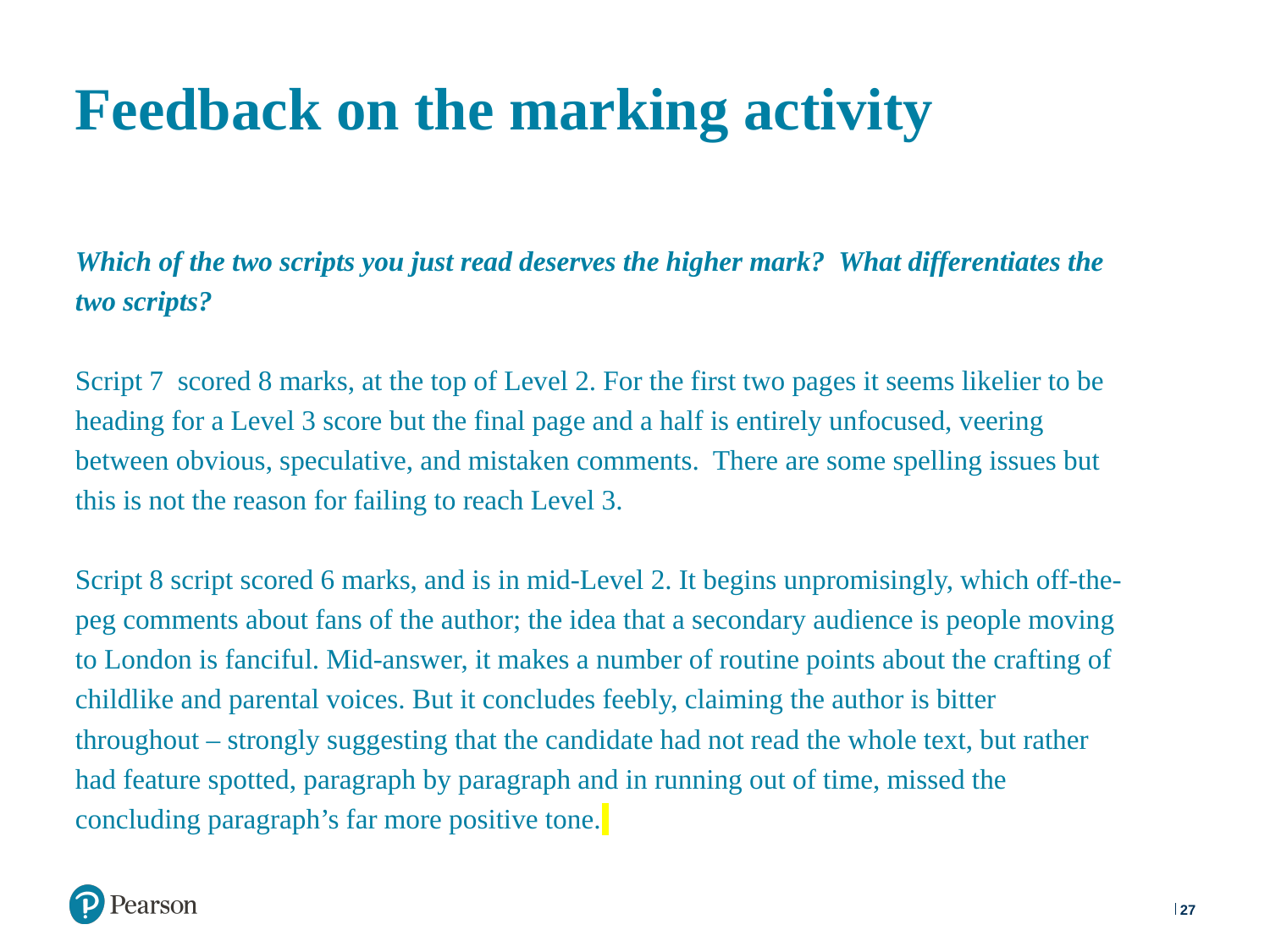

# Feedback on the marking activity
Which of the two scripts you just read deserves the higher mark?  What differentiates the two scripts?

Script 7  scored 8 marks, at the top of Level 2. For the first two pages it seems likelier to be heading for a Level 3 score but the final page and a half is entirely unfocused, veering between obvious, speculative, and mistaken comments.  There are some spelling issues but this is not the reason for failing to reach Level 3.

Script 8 script scored 6 marks, and is in mid-Level 2. It begins unpromisingly, which off-the-peg comments about fans of the author; the idea that a secondary audience is people moving to London is fanciful. Mid-answer, it makes a number of routine points about the crafting of childlike and parental voices. But it concludes feebly, claiming the author is bitter throughout – strongly suggesting that the candidate had not read the whole text, but rather had feature spotted, paragraph by paragraph and in running out of time, missed the concluding paragraph’s far more positive tone.

27